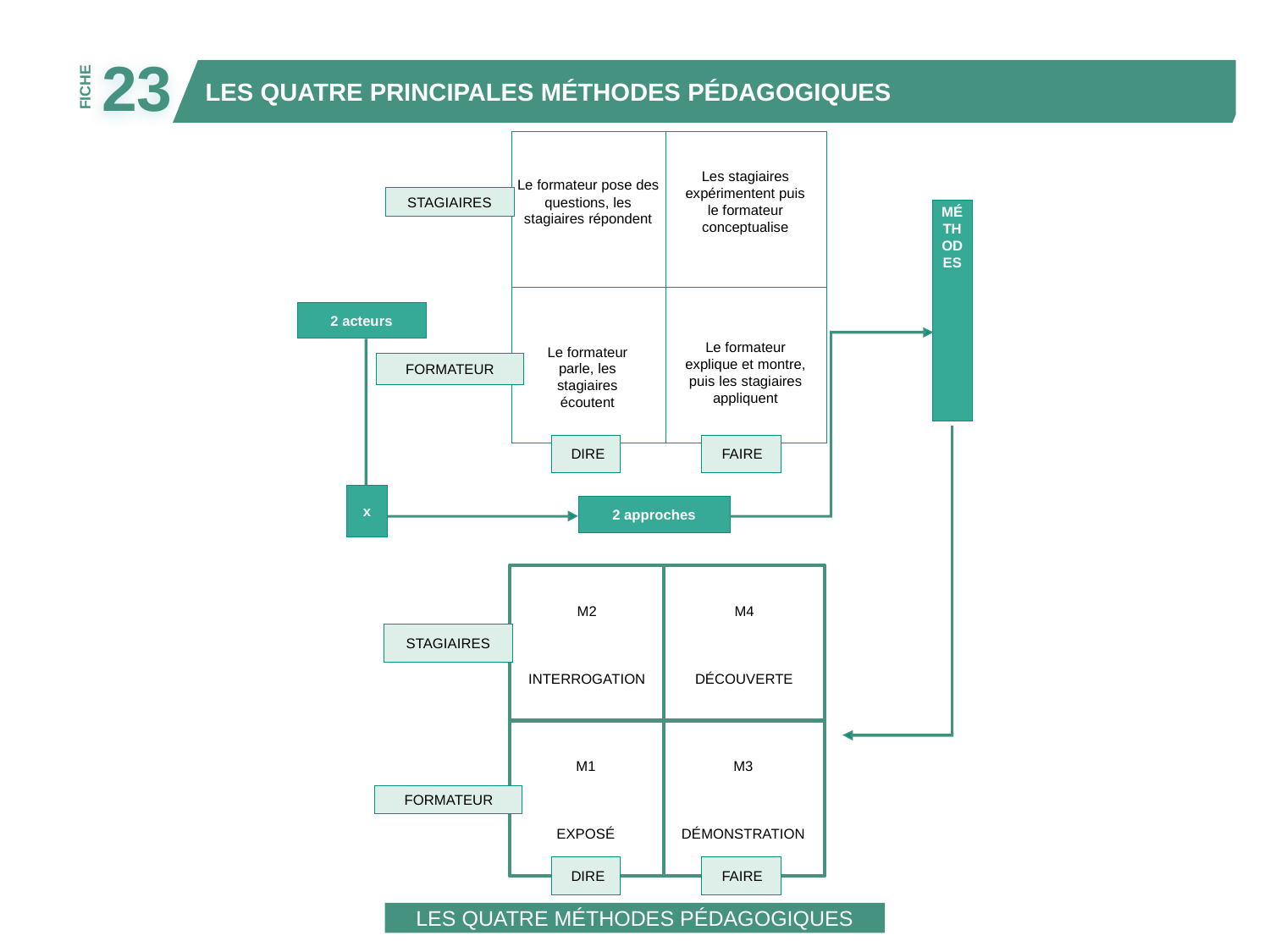

23

LES QUATRE PRINCIPALES MÉTHODES PÉDAGOGIQUES
FICHE

Les stagiaires
expérimentent puis
le formateur
conceptualise
Le formateur pose des
questions, les
stagiaires répondent
4MÉTHODES

STAGIAIRES

2 acteurs

Le formateur
explique et montre,
puis les stagiaires
appliquent

Le formateur
parle, les
stagiaires
écoutent

FORMATEUR

DIRE
FAIRE

x
2 approches

M2

INTERROGATION
M4

DÉCOUVERTE

STAGIAIRES

M1

EXPOSÉ
M3

DÉMONSTRATION

FORMATEUR

DIRE
FAIRE
LES QUATRE MÉTHODES PÉDAGOGIQUES